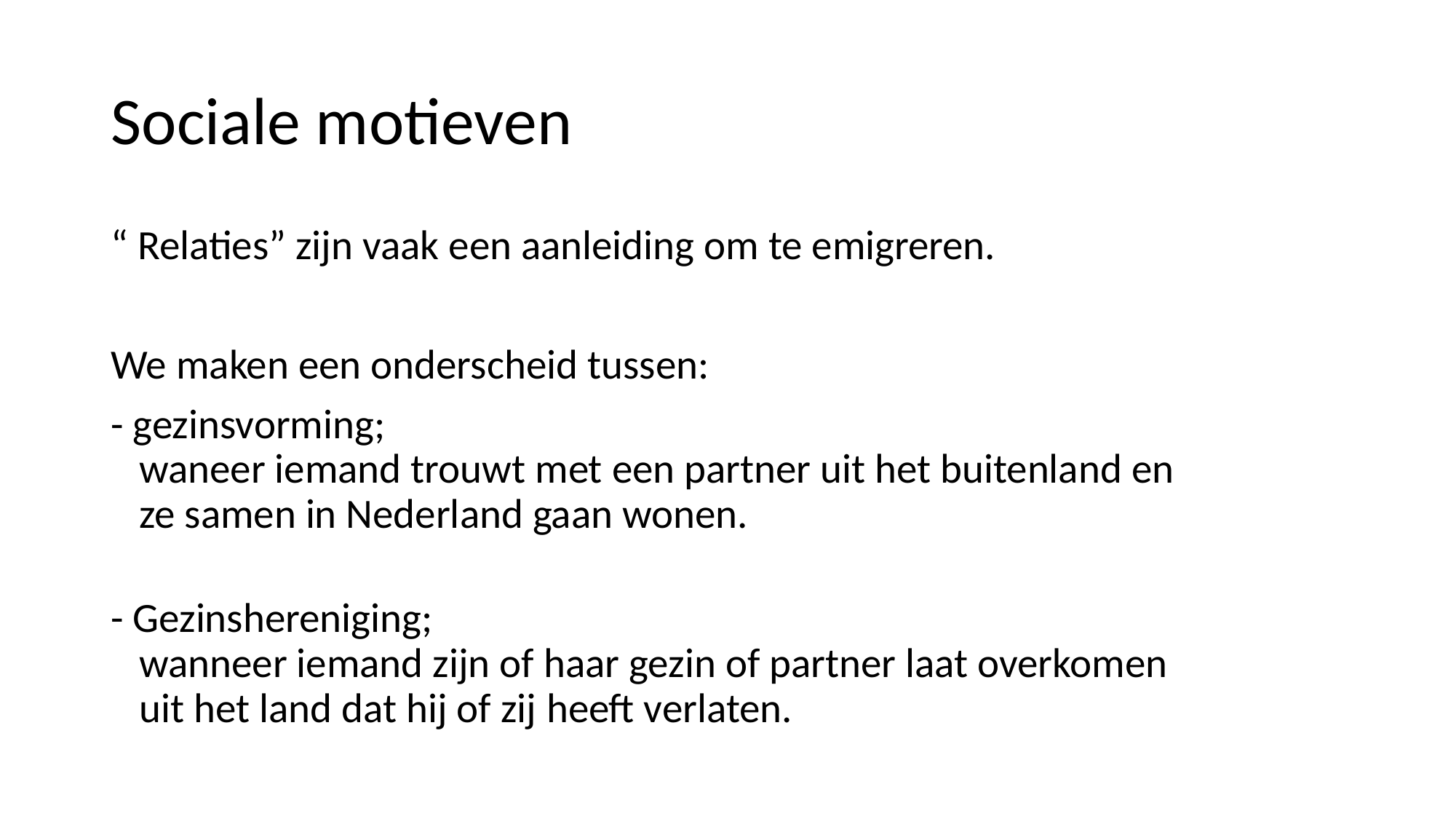

# Sociale motieven
“ Relaties” zijn vaak een aanleiding om te emigreren.

We maken een onderscheid tussen:
- gezinsvorming;
   waneer iemand trouwt met een partner uit het buitenland en
   ze samen in Nederland gaan wonen.
- Gezinshereniging;
   wanneer iemand zijn of haar gezin of partner laat overkomen
   uit het land dat hij of zij heeft verlaten.